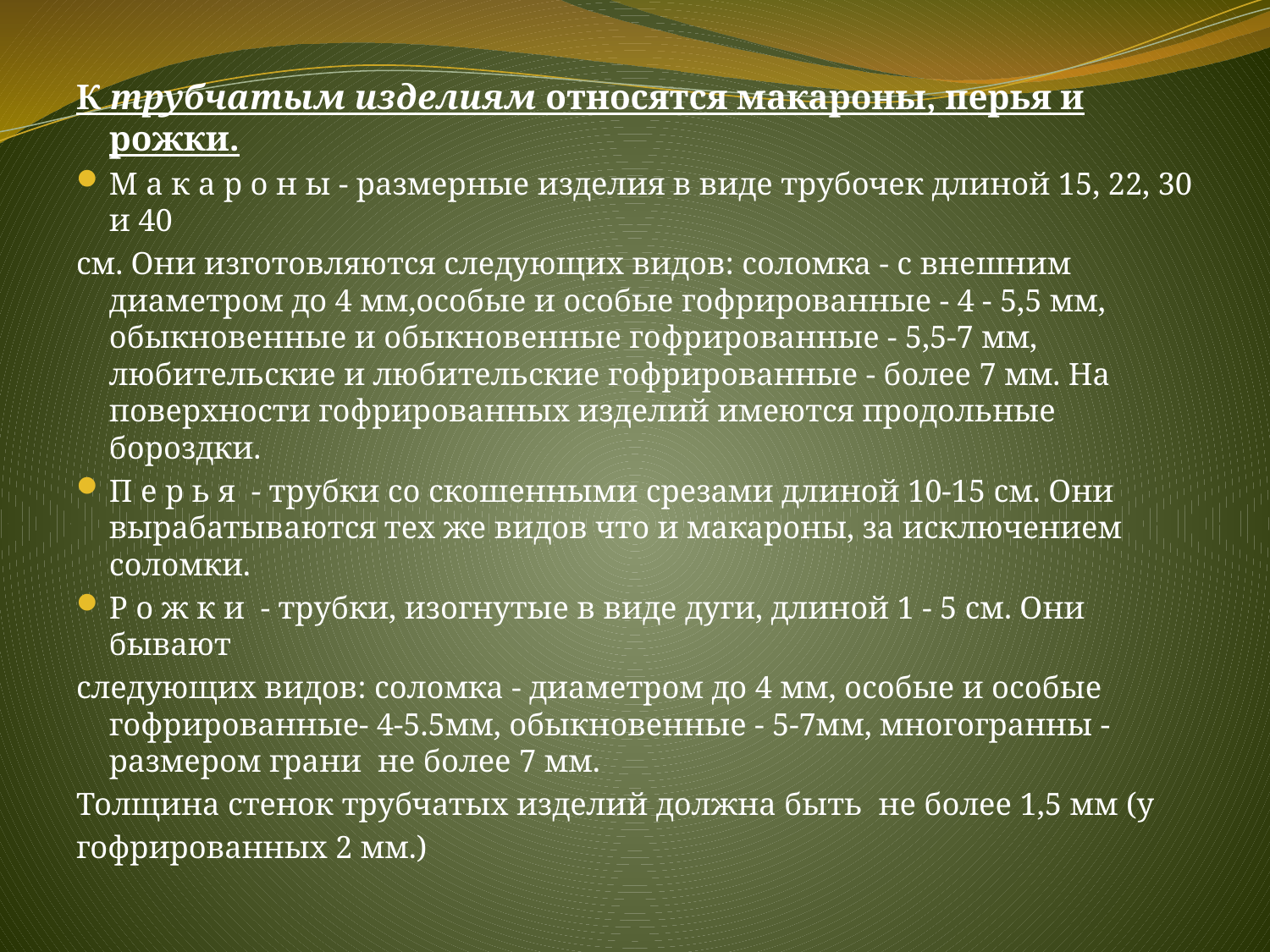

К трубчатым изделиям относятся макароны, перья и рожки.
М а к а р о н ы - размерные изделия в виде трубочек длиной 15, 22, 30 и 40
см. Они изготовляются следующих видов: соломка - с внешним диаметром до 4 мм,особые и особые гофрированные - 4 - 5,5 мм, обыкновенные и обыкновенные гофрированные - 5,5-7 мм, любительские и любительские гофрированные - более 7 мм. На поверхности гофрированных изделий имеются продольные бороздки.
П е р ь я  - трубки со скошенными срезами длиной 10-15 см. Они вырабатываются тех же видов что и макароны, за исключением соломки.
Р о ж к и  - трубки, изогнутые в виде дуги, длиной 1 - 5 см. Они бывают
следующих видов: соломка - диаметром до 4 мм, особые и особые гофрированные- 4-5.5мм, обыкновенные - 5-7мм, многогранны - размером грани  не более 7 мм.
Толщина стенок трубчатых изделий должна быть  не более 1,5 мм (у
гофрированных 2 мм.)